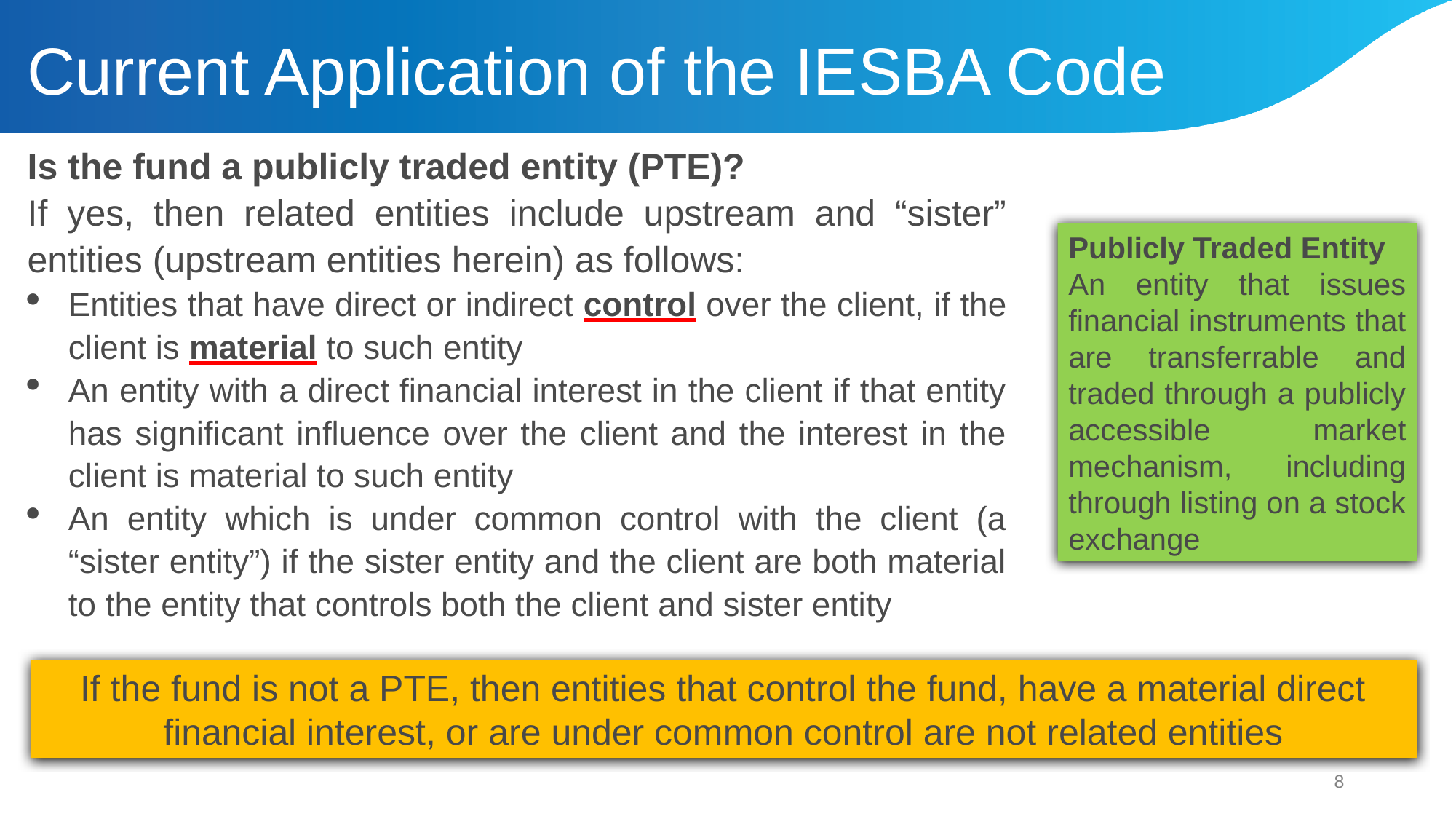

# Current Application of the IESBA Code
Is the fund a publicly traded entity (PTE)?
If yes, then related entities include upstream and “sister” entities (upstream entities herein) as follows:
Entities that have direct or indirect control over the client, if the client is material to such entity
An entity with a direct financial interest in the client if that entity has significant influence over the client and the interest in the client is material to such entity
An entity which is under common control with the client (a “sister entity”) if the sister entity and the client are both material to the entity that controls both the client and sister entity
Publicly Traded Entity
An entity that issues financial instruments that are transferrable and traded through a publicly accessible market mechanism, including through listing on a stock exchange
If the fund is not a PTE, then entities that control the fund, have a material direct financial interest, or are under common control are not related entities
8